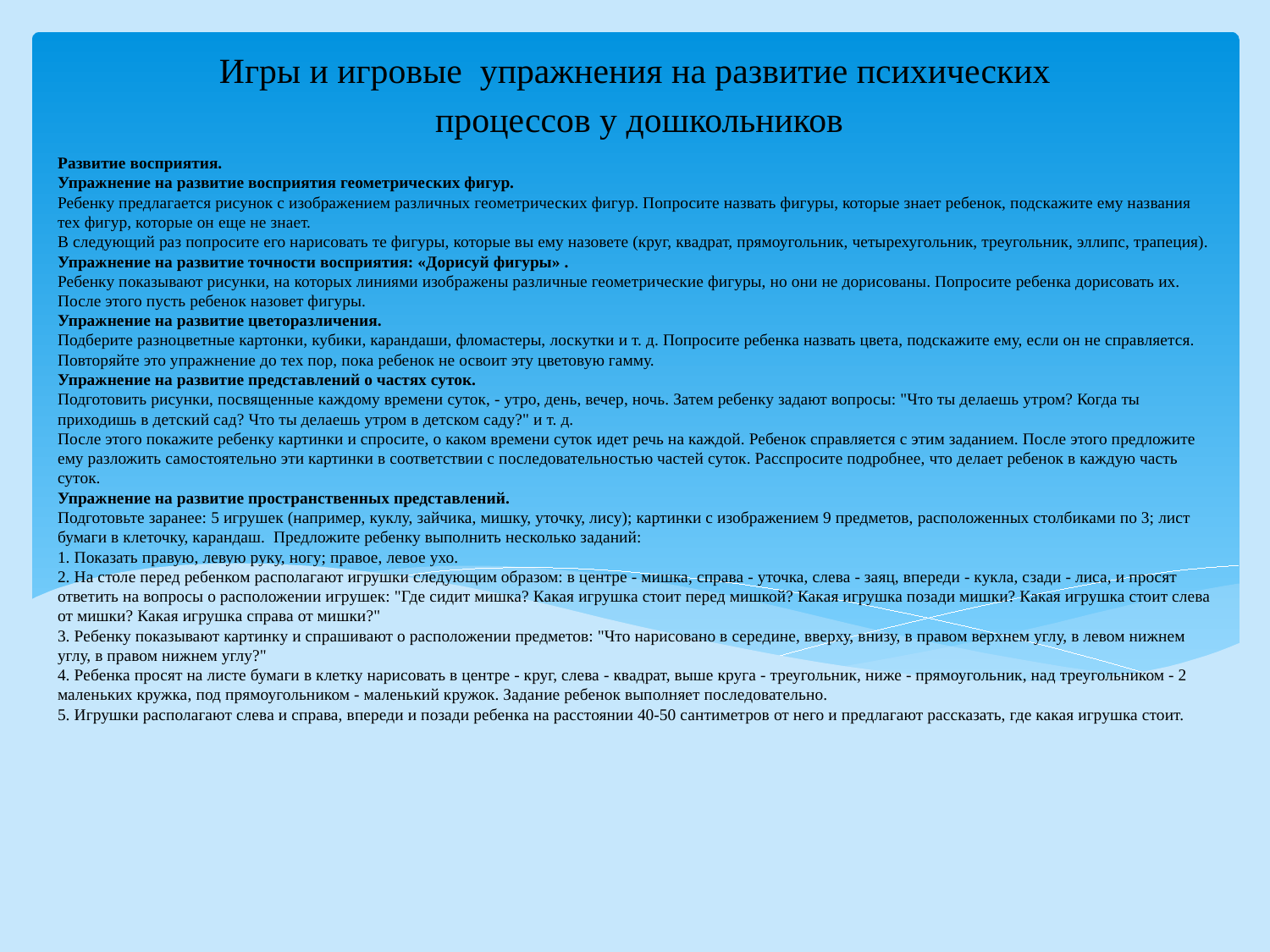

Игры и игровые  упражнения на развитие психических
 процессов у дошкольников
# Развитие восприятия. Упражнение на развитие восприятия геометрических фигур. Ребенку предлагается рисунок с изображением различных геометрических фигур. Попросите назвать фигуры, которые знает ребенок, подскажите ему названия тех фигур, которые он еще не знает. В следующий раз попросите его нарисовать те фигуры, которые вы ему назовете (круг, квадрат, прямоугольник, четырехугольник, треугольник, эллипс, трапеция). Упражнение на развитие точности восприятия: «Дорисуй фигуры» . Ребенку показывают рисунки, на которых линиями изображены различные геометрические фигуры, но они не дорисованы. Попросите ребенка дорисовать их. После этого пусть ребенок назовет фигуры. Упражнение на развитие цветоразличения. Подберите разноцветные картонки, кубики, карандаши, фломастеры, лоскутки и т. д. Попросите ребенка назвать цвета, подскажите ему, если он не справляется. Повторяйте это упражнение до тех пор, пока ребенок не освоит эту цветовую гамму. Упражнение на развитие представлений о частях суток. Подготовить рисунки, посвященные каждому времени суток, - утро, день, вечер, ночь. Затем ребенку задают вопросы: "Что ты делаешь утром? Когда ты приходишь в детский сад? Что ты делаешь утром в детском саду?" и т. д. После этого покажите ребенку картинки и спросите, о каком времени суток идет речь на каждой. Ребенок справляется с этим заданием. После этого предложите ему разложить самостоятельно эти картинки в соответствии с последовательностью частей суток. Расспросите подробнее, что делает ребенок в каждую часть суток. Упражнение на развитие пространственных представлений. Подготовьте заранее: 5 игрушек (например, куклу, зайчика, мишку, уточку, лису); картинки с изображением 9 предметов, расположенных столбиками по 3; лист бумаги в клеточку, карандаш.  Предложите ребенку выполнить несколько заданий: 1. Показать правую, левую руку, ногу; правое, левое ухо. 2. На столе перед ребенком располагают игрушки следующим образом: в центре - мишка, справа - уточка, слева - заяц, впереди - кукла, сзади - лиса, и просят ответить на вопросы о расположении игрушек: "Где сидит мишка? Какая игрушка стоит перед мишкой? Какая игрушка позади мишки? Какая игрушка стоит слева от мишки? Какая игрушка справа от мишки?" 3. Ребенку показывают картинку и спрашивают о расположении предметов: "Что нарисовано в середине, вверху, внизу, в правом верхнем углу, в левом нижнем углу, в правом нижнем углу?" 4. Ребенка просят на листе бумаги в клетку нарисовать в центре - круг, слева - квадрат, выше круга - треугольник, ниже - прямоугольник, над треугольником - 2 маленьких кружка, под прямоугольником - маленький кружок. Задание ребенок выполняет последовательно. 5. Игрушки располагают слева и справа, впереди и позади ребенка на расстоянии 40-50 сантиметров от него и предлагают рассказать, где какая игрушка стоит.